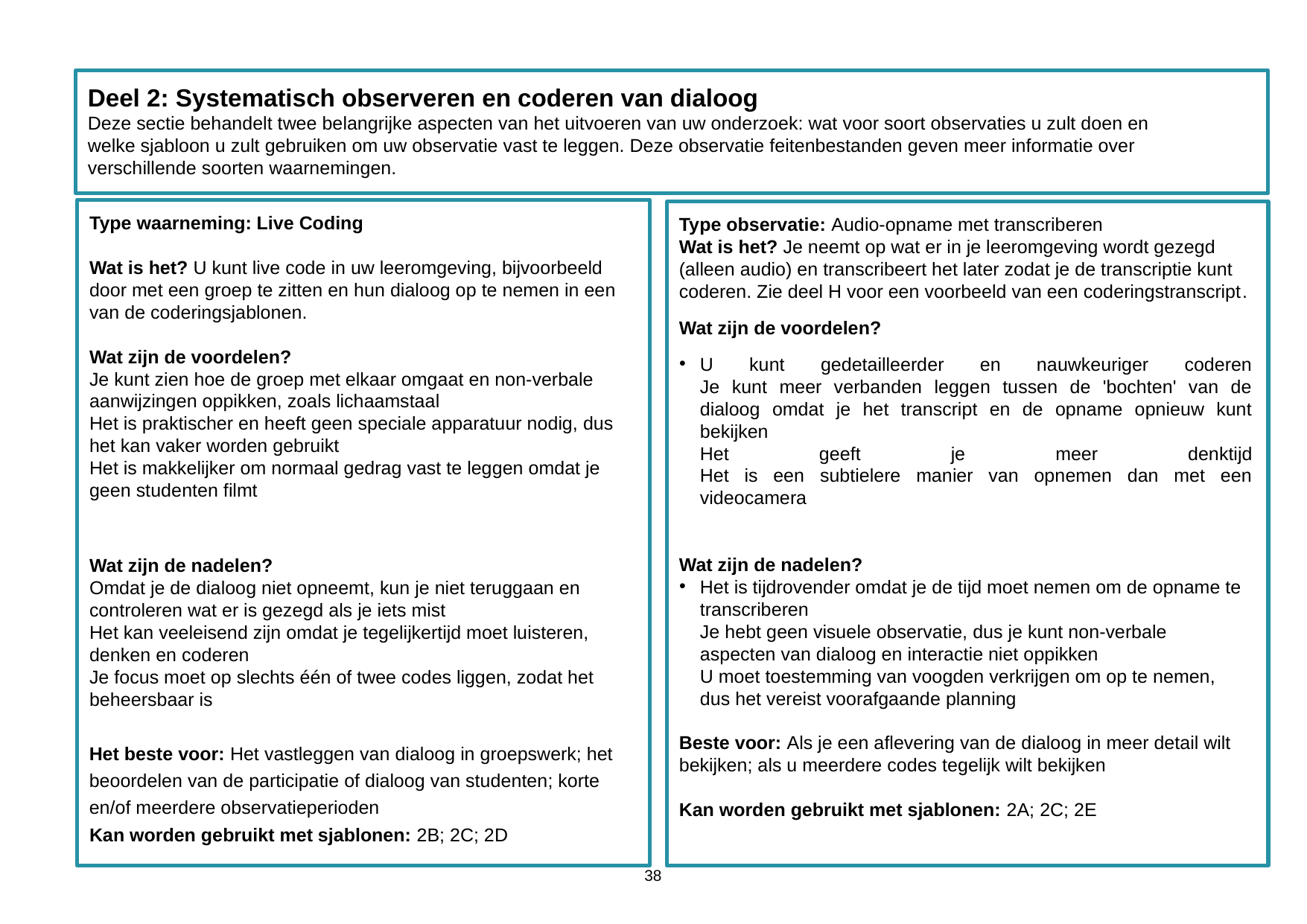

Deel 2: Systematisch observeren en coderen van dialoog
Deze sectie behandelt twee belangrijke aspecten van het uitvoeren van uw onderzoek: wat voor soort observaties u zult doen en welke sjabloon u zult gebruiken om uw observatie vast te leggen. Deze observatie feitenbestanden geven meer informatie over verschillende soorten waarnemingen.

Type waarneming: Live Coding
Wat is het? U kunt live code in uw leeromgeving, bijvoorbeeld door met een groep te zitten en hun dialoog op te nemen in een van de coderingsjablonen.
Wat zijn de voordelen?
Je kunt zien hoe de groep met elkaar omgaat en non-verbale aanwijzingen oppikken, zoals lichaamstaal
Het is praktischer en heeft geen speciale apparatuur nodig, dus het kan vaker worden gebruikt
Het is makkelijker om normaal gedrag vast te leggen omdat je geen studenten filmt
Type observatie: Audio-opname met transcriberen
Wat is het? Je neemt op wat er in je leeromgeving wordt gezegd (alleen audio) en transcribeert het later zodat je de transcriptie kunt coderen. Zie deel H voor een voorbeeld van een coderingstranscript.
Wat zijn de voordelen?
U kunt gedetailleerder en nauwkeuriger coderen
Je kunt meer verbanden leggen tussen de 'bochten' van de dialoog omdat je het transcript en de opname opnieuw kunt bekijken
Het geeft je meer denktijd
Het is een subtielere manier van opnemen dan met een videocamera
Wat zijn de nadelen?
Het is tijdrovender omdat je de tijd moet nemen om de opname te transcriberen
Je hebt geen visuele observatie, dus je kunt non-verbale aspecten van dialoog en interactie niet oppikken
U moet toestemming van voogden verkrijgen om op te nemen, dus het vereist voorafgaande planning
Beste voor: Als je een aflevering van de dialoog in meer detail wilt bekijken; als u meerdere codes tegelijk wilt bekijken
Kan worden gebruikt met sjablonen: 2A; 2C; 2E
Wat zijn de nadelen?
Omdat je de dialoog niet opneemt, kun je niet teruggaan en controleren wat er is gezegd als je iets mist
Het kan veeleisend zijn omdat je tegelijkertijd moet luisteren, denken en coderen
Je focus moet op slechts één of twee codes liggen, zodat het beheersbaar is
Het beste voor: Het vastleggen van dialoog in groepswerk; het beoordelen van de participatie of dialoog van studenten; korte en/of meerdere observatieperioden
Kan worden gebruikt met sjablonen: 2B; 2C; 2D
38